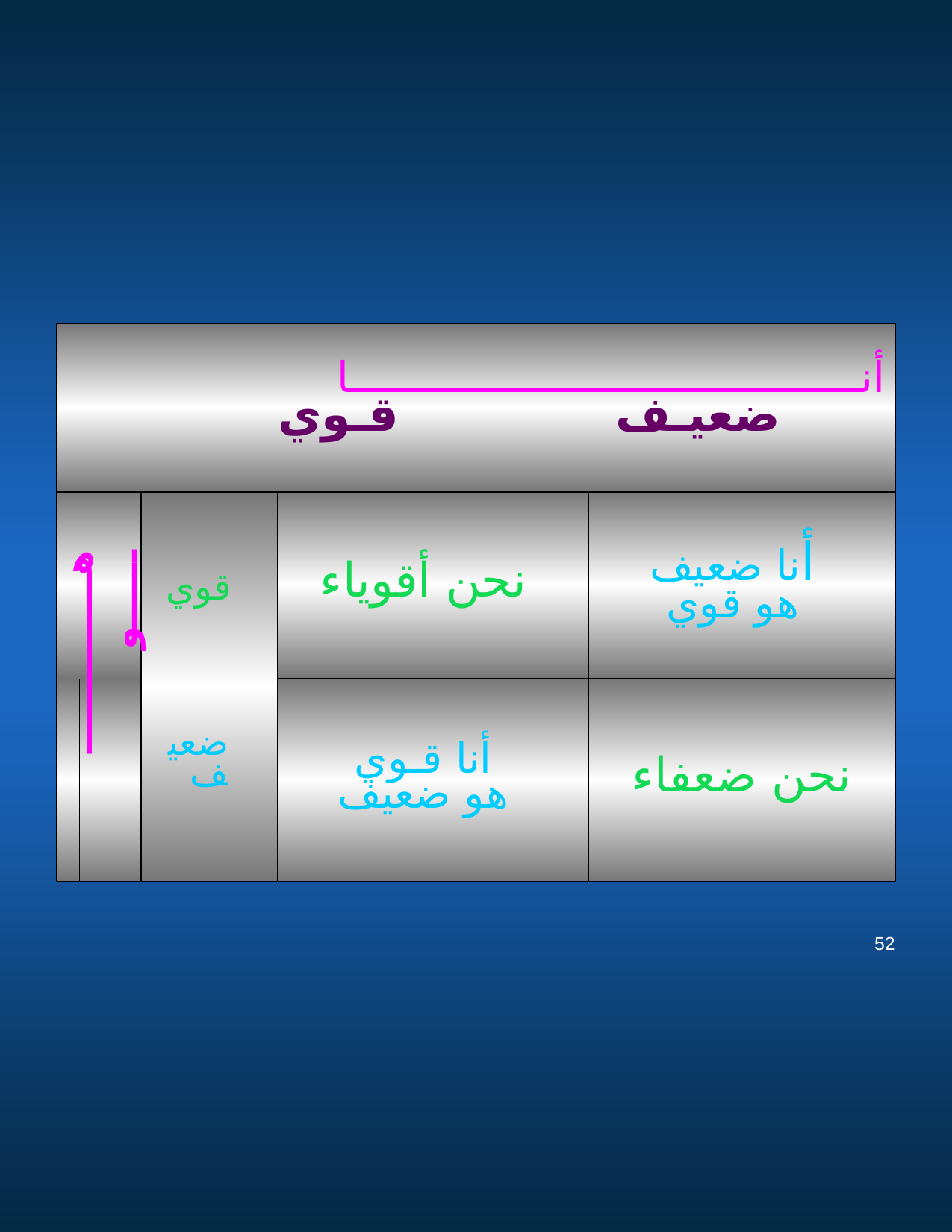

| أنـــــــــــــــــــــــــــــــــــــــــا ضعيـف قـوي |  |  |  |  |
| --- | --- | --- | --- | --- |
|  |  | قوي ضعيف | نحن أقوياء | أنا ضعيف هو قوي |
|  |  |  | أنا قـوي هو ضعيف | نحن ضعفاء |

هــــو
هــــــــــــــــــــو
52